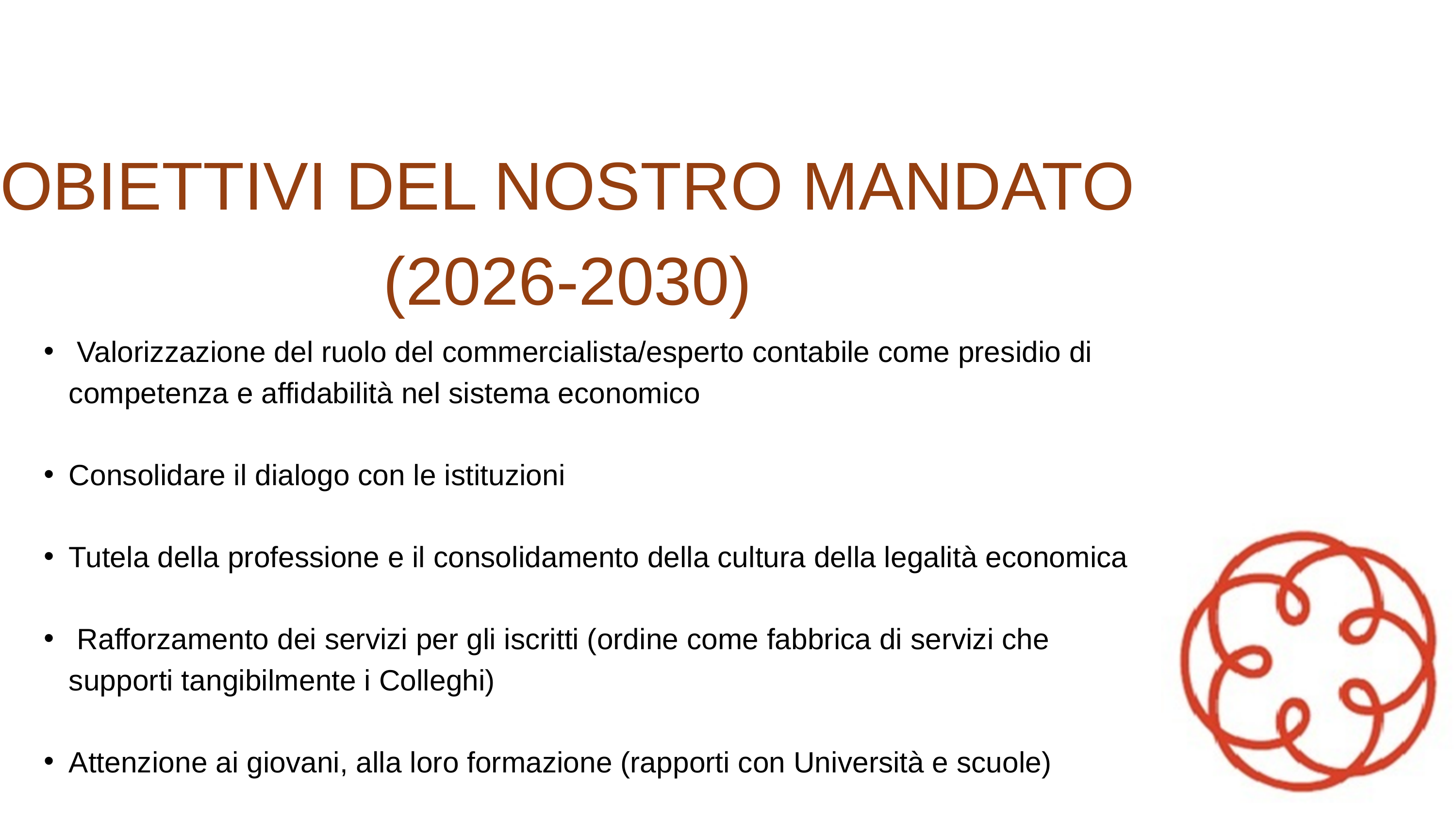

OBIETTIVI DEL NOSTRO MANDATO
(2026-2030)

 Valorizzazione del ruolo del commercialista/esperto contabile come presidio di competenza e affidabilità nel sistema economico

Consolidare il dialogo con le istituzioni

Tutela della professione e il consolidamento della cultura della legalità economica

 Rafforzamento dei servizi per gli iscritti (ordine come fabbrica di servizi che supporti tangibilmente i Colleghi)

Attenzione ai giovani, alla loro formazione (rapporti con Università e scuole)